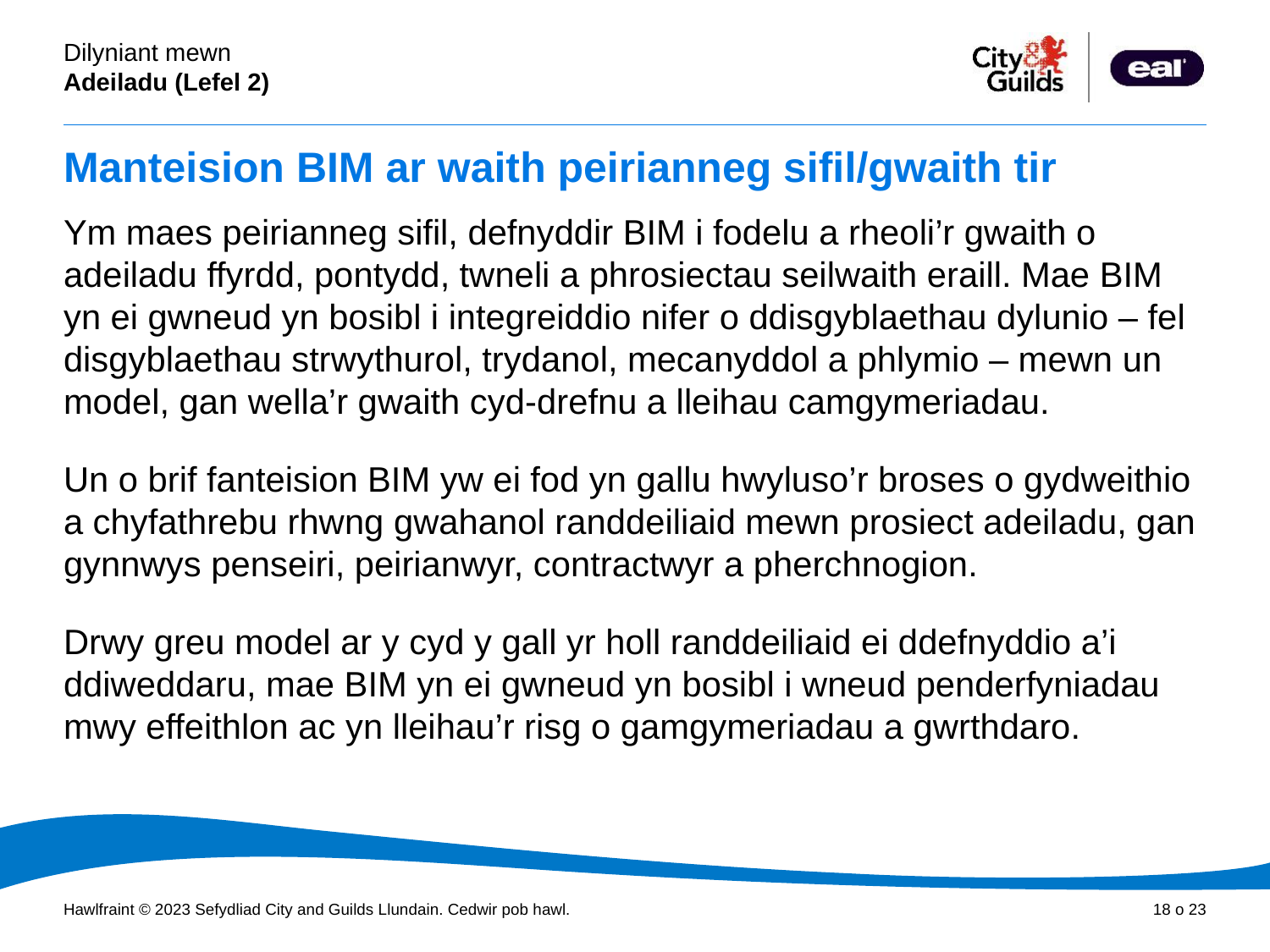

# Manteision BIM ar waith peirianneg sifil/gwaith tir
Ym maes peirianneg sifil, defnyddir BIM i fodelu a rheoli’r gwaith o adeiladu ffyrdd, pontydd, twneli a phrosiectau seilwaith eraill. Mae BIM yn ei gwneud yn bosibl i integreiddio nifer o ddisgyblaethau dylunio – fel disgyblaethau strwythurol, trydanol, mecanyddol a phlymio – mewn un model, gan wella’r gwaith cyd-drefnu a lleihau camgymeriadau.
Un o brif fanteision BIM yw ei fod yn gallu hwyluso’r broses o gydweithio a chyfathrebu rhwng gwahanol randdeiliaid mewn prosiect adeiladu, gan gynnwys penseiri, peirianwyr, contractwyr a pherchnogion.
Drwy greu model ar y cyd y gall yr holl randdeiliaid ei ddefnyddio a’i ddiweddaru, mae BIM yn ei gwneud yn bosibl i wneud penderfyniadau mwy effeithlon ac yn lleihau’r risg o gamgymeriadau a gwrthdaro.